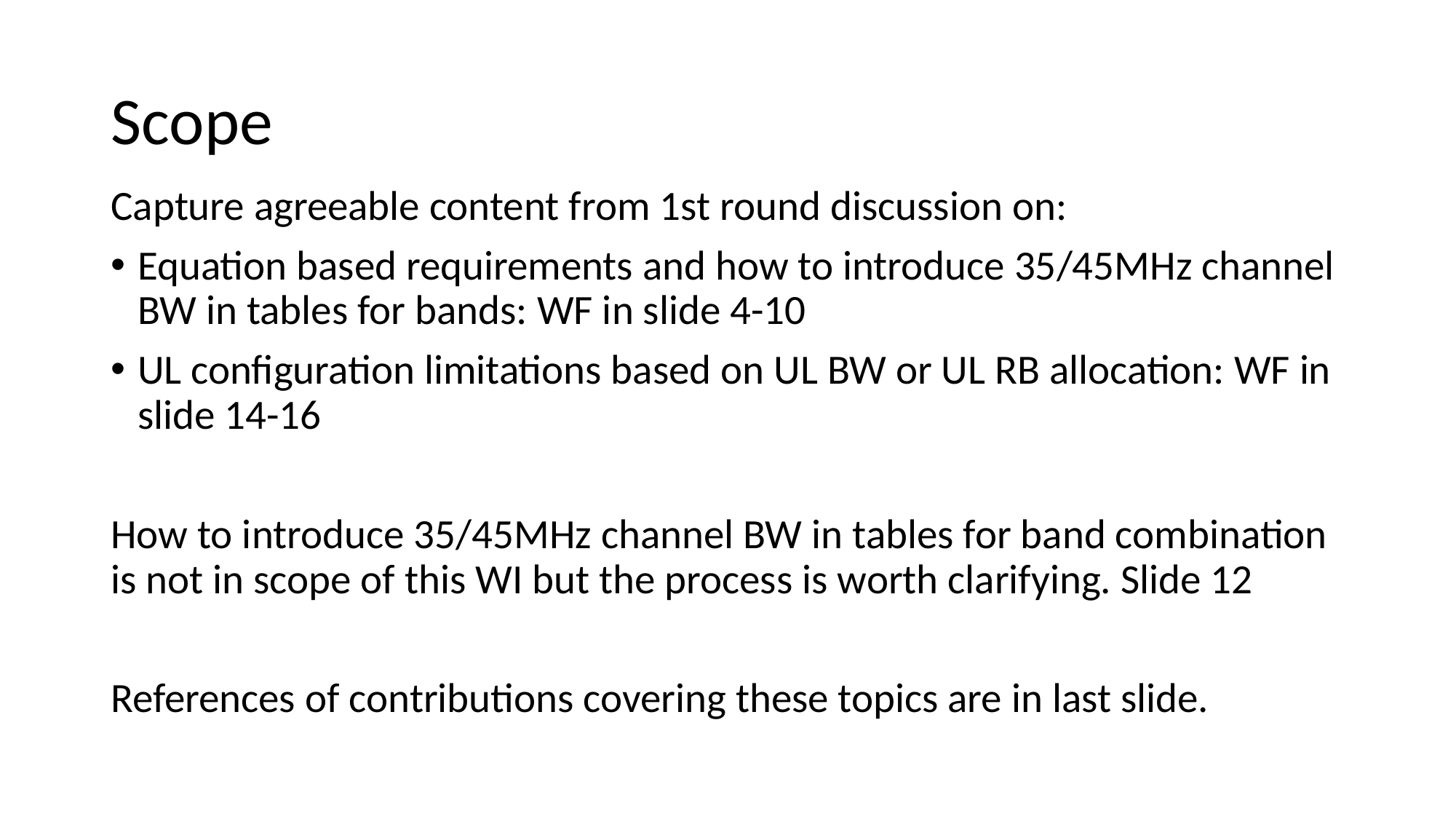

# Scope
Capture agreeable content from 1st round discussion on:
Equation based requirements and how to introduce 35/45MHz channel BW in tables for bands: WF in slide 4-10
UL configuration limitations based on UL BW or UL RB allocation: WF in slide 14-16

How to introduce 35/45MHz channel BW in tables for band combination is not in scope of this WI but the process is worth clarifying. Slide 12

References of contributions covering these topics are in last slide.